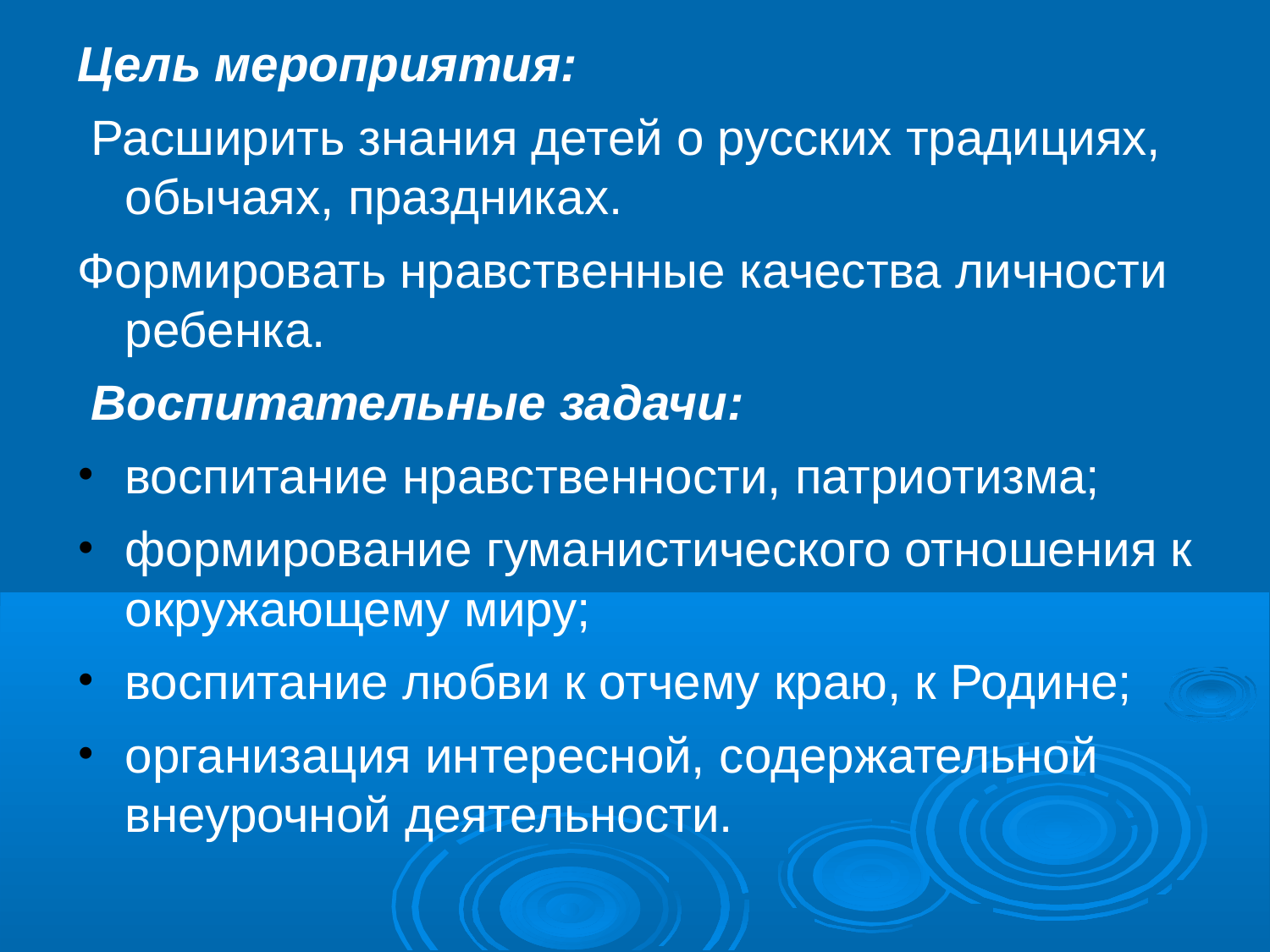

Цель мероприятия:
 Расширить знания детей о русских традициях, обычаях, праздниках.
Формировать нравственные качества личности ребенка.
 Воспитательные задачи:
воспитание нравственности, патриотизма;
формирование гуманистического отношения к окружающему миру;
воспитание любви к отчему краю, к Родине;
организация интересной, содержательной внеурочной деятельности.